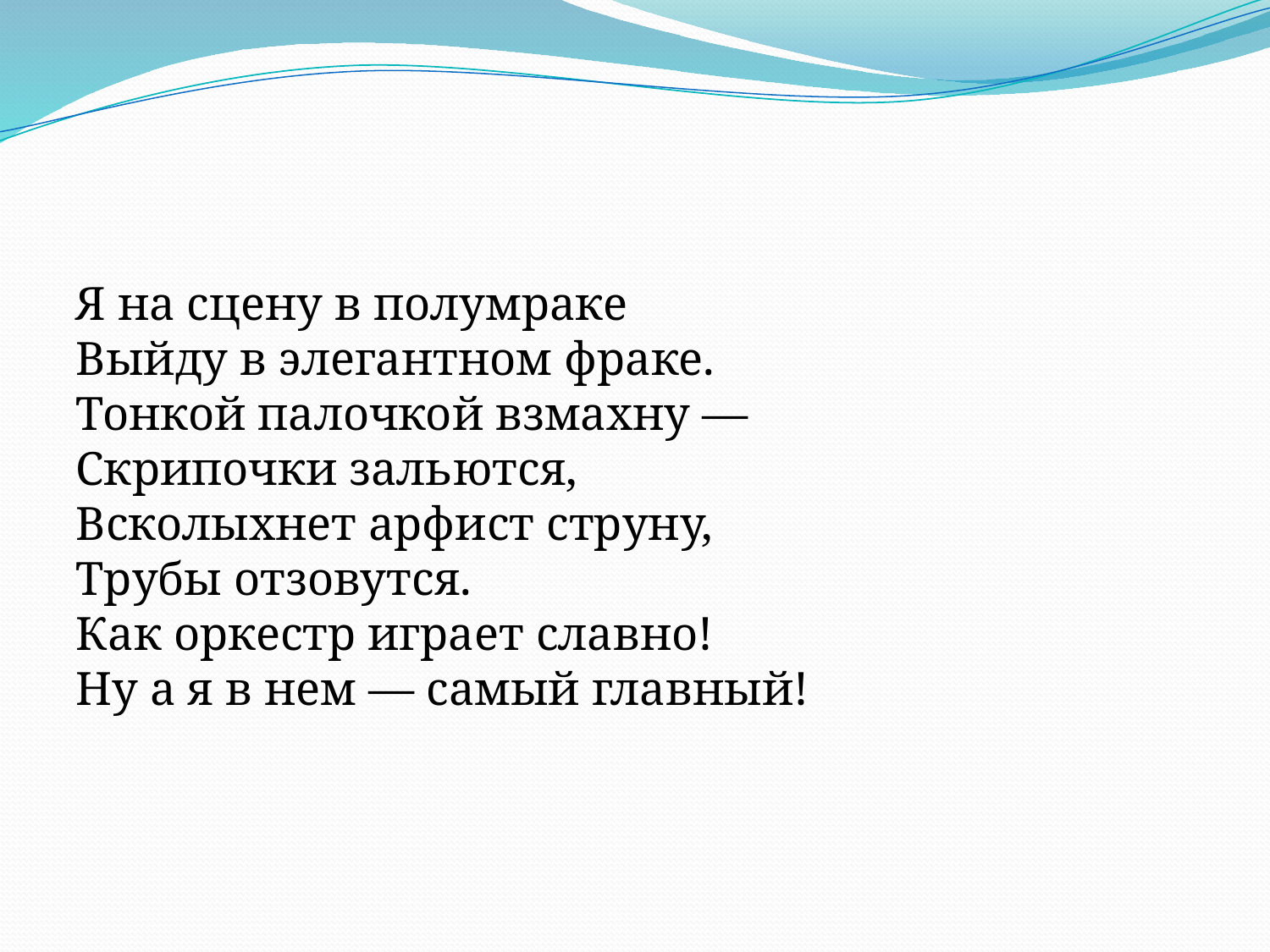

Я на сцену в полумраке
Выйду в элегантном фраке.
Тонкой палочкой взмахну —
Скрипочки зальются,
Всколыхнет арфист струну,
Трубы отзовутся.
Как оркестр играет славно!
Ну а я в нем — самый главный!